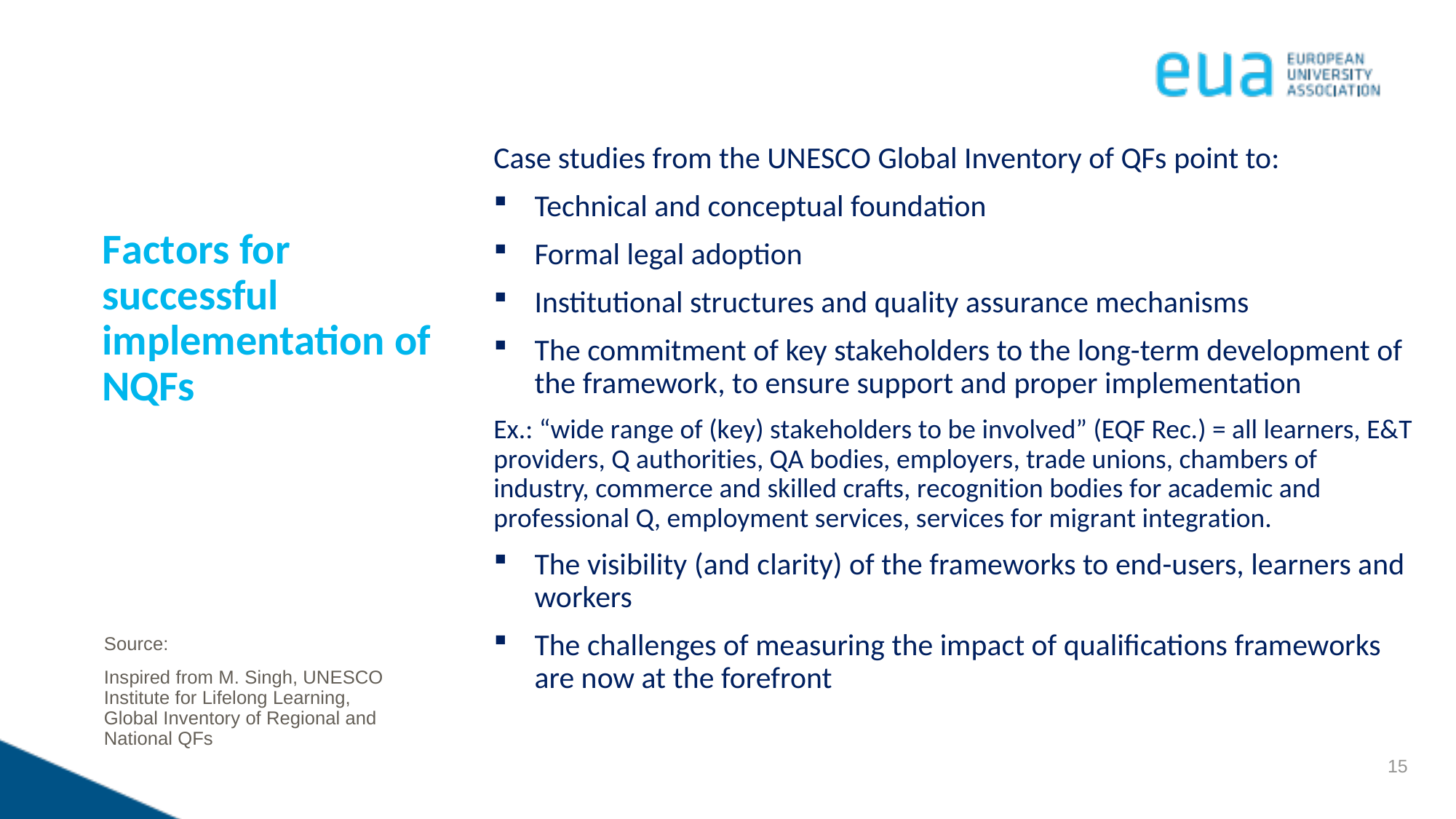

#

Case studies from the UNESCO Global Inventory of QFs point to:
Technical and conceptual foundation
Formal legal adoption
Institutional structures and quality assurance mechanisms
The commitment of key stakeholders to the long-term development of the framework, to ensure support and proper implementation
Ex.: “wide range of (key) stakeholders to be involved” (EQF Rec.) = all learners, E&T providers, Q authorities, QA bodies, employers, trade unions, chambers of industry, commerce and skilled crafts, recognition bodies for academic and professional Q, employment services, services for migrant integration.
The visibility (and clarity) of the frameworks to end-users, learners and workers
The challenges of measuring the impact of qualifications frameworks are now at the forefront

Factors for successful implementation of NQFs
Source:
Inspired from M. Singh, UNESCO Institute for Lifelong Learning, Global Inventory of Regional and National QFs

15